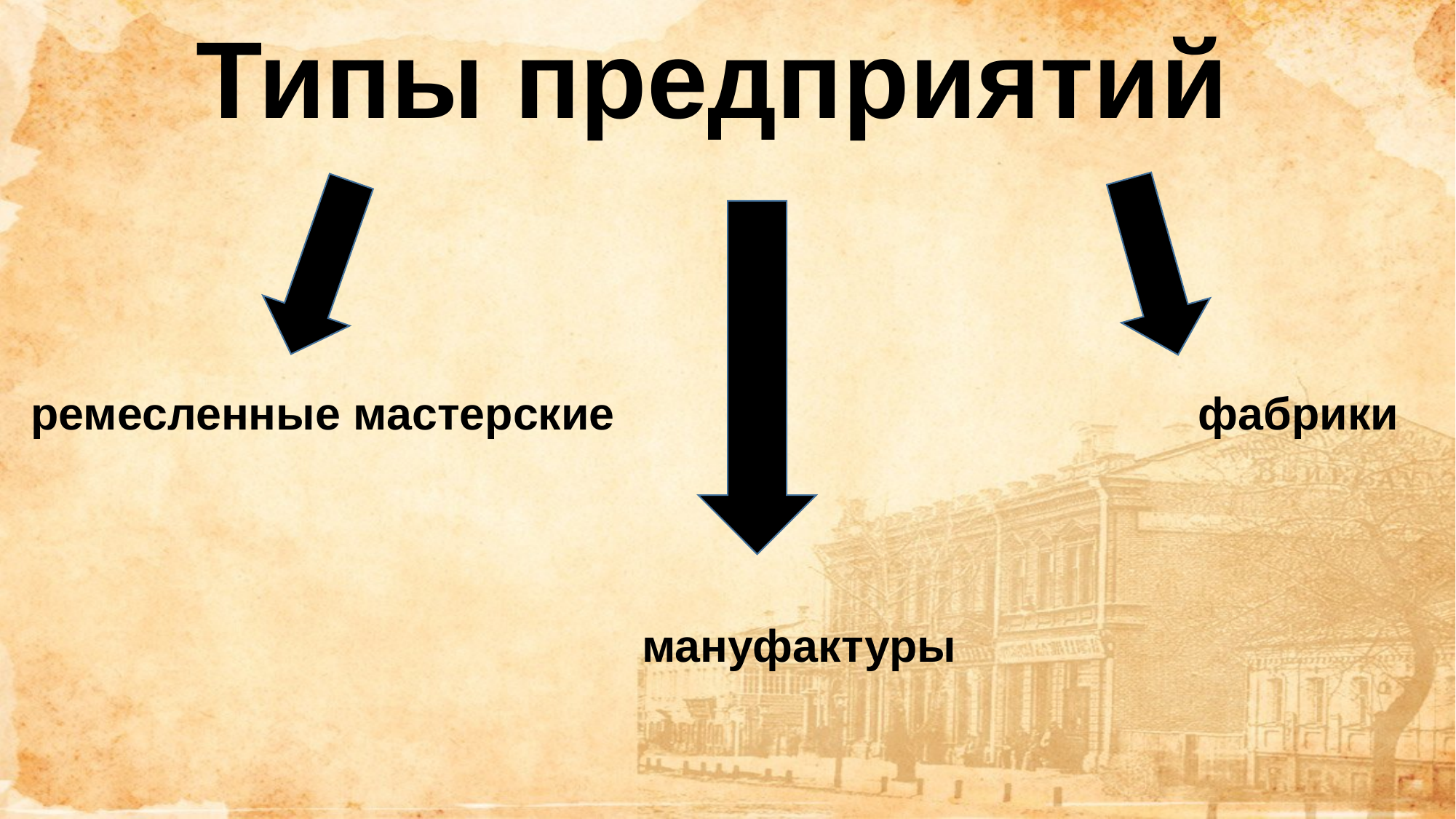

# Типы предприятий

ремесленные мастерские                                              фабрики

                                                мануфактуры